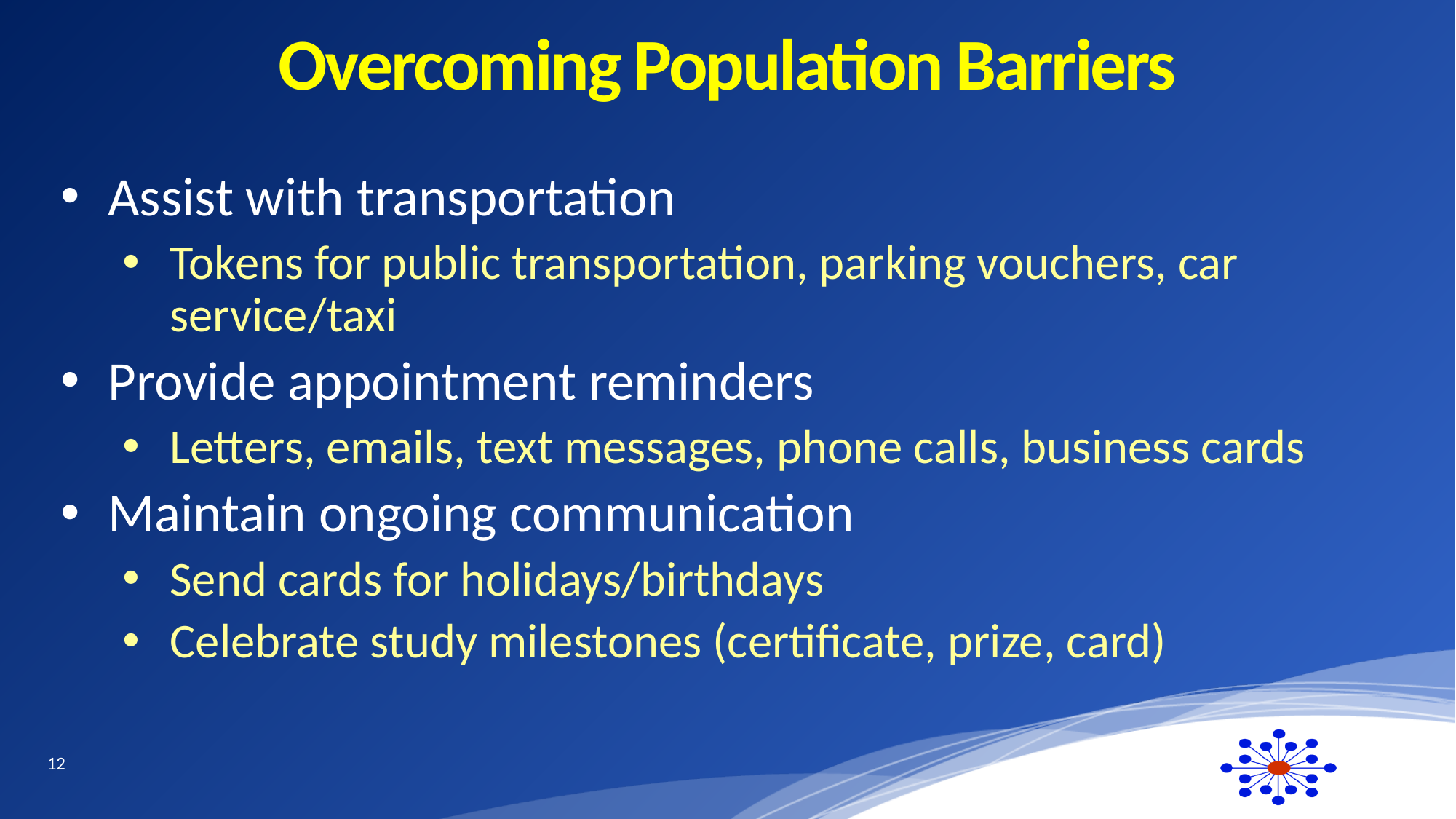

# Overcoming Population Barriers
Assist with transportation
Tokens for public transportation, parking vouchers, car service/taxi
Provide appointment reminders
Letters, emails, text messages, phone calls, business cards
Maintain ongoing communication
Send cards for holidays/birthdays
Celebrate study milestones (certificate, prize, card)